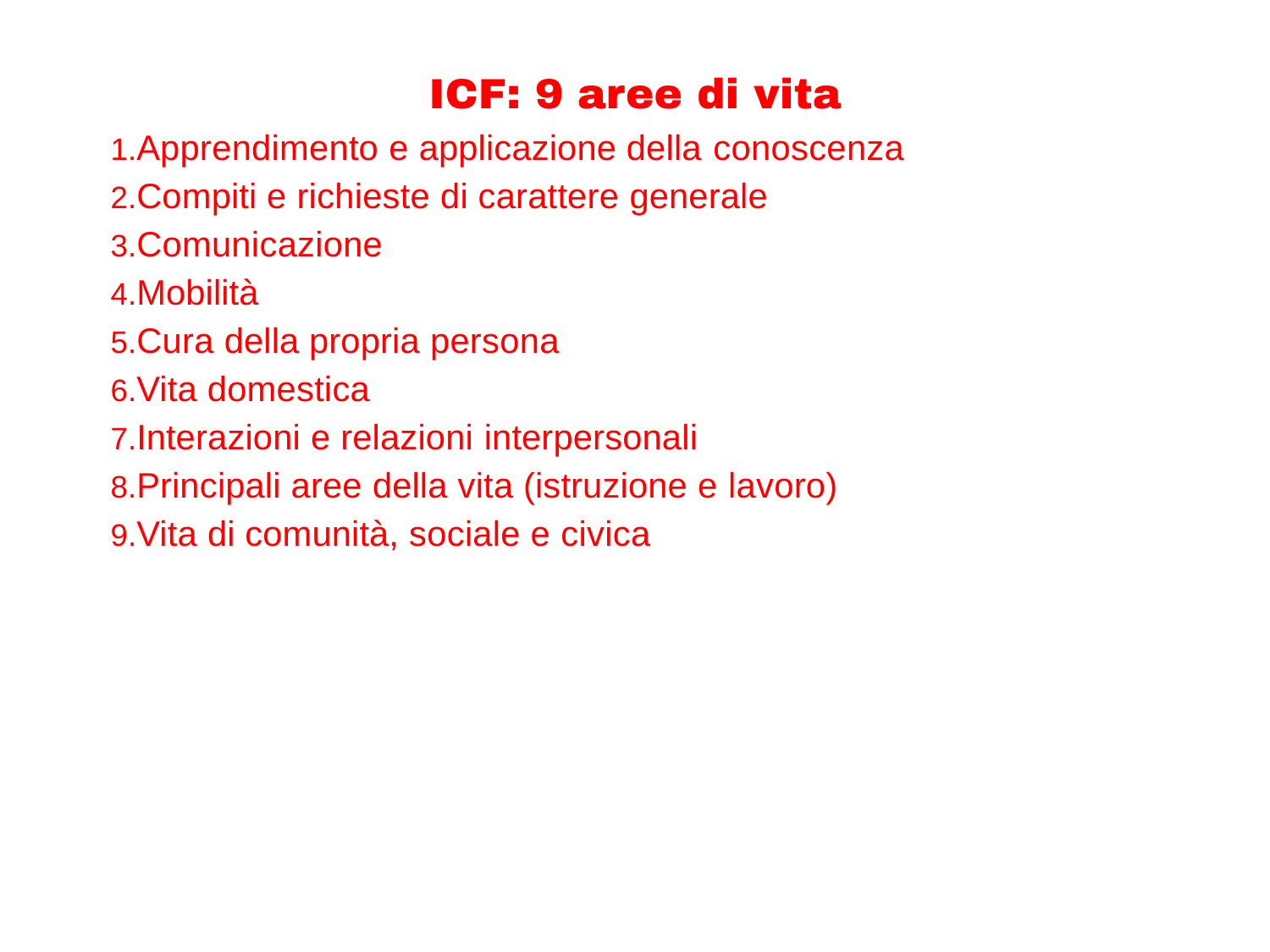

# ICF: 9 aree di vita
Apprendimento e applicazione della conoscenza
Compiti e richieste di carattere generale
Comunicazione
Mobilità
Cura della propria persona
Vita domestica
Interazioni e relazioni interpersonali
Principali aree della vita (istruzione e lavoro)
Vita di comunità, sociale e civica